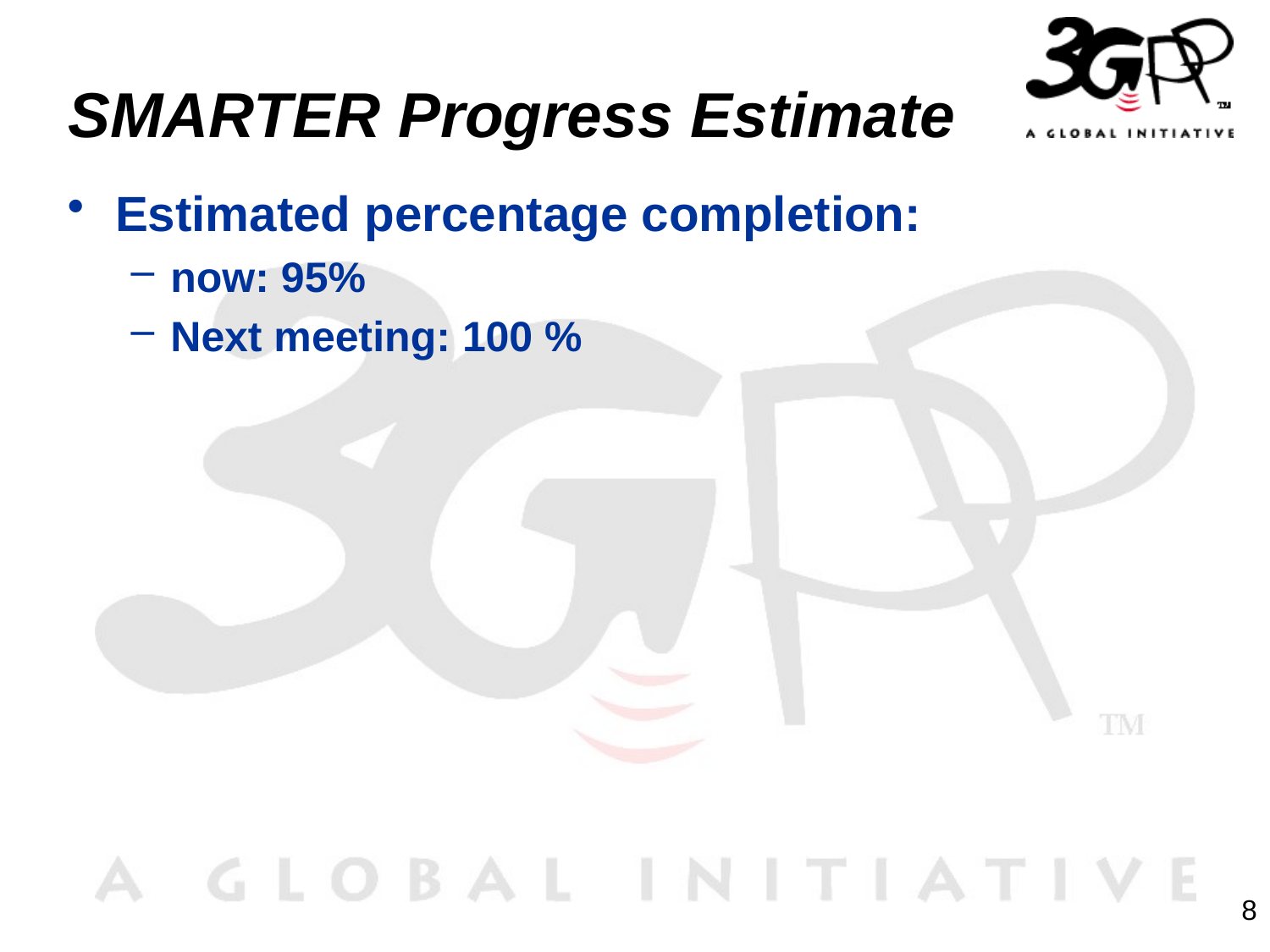

# SMARTER Progress Estimate
Estimated percentage completion:
now: 95%
Next meeting: 100 %

8